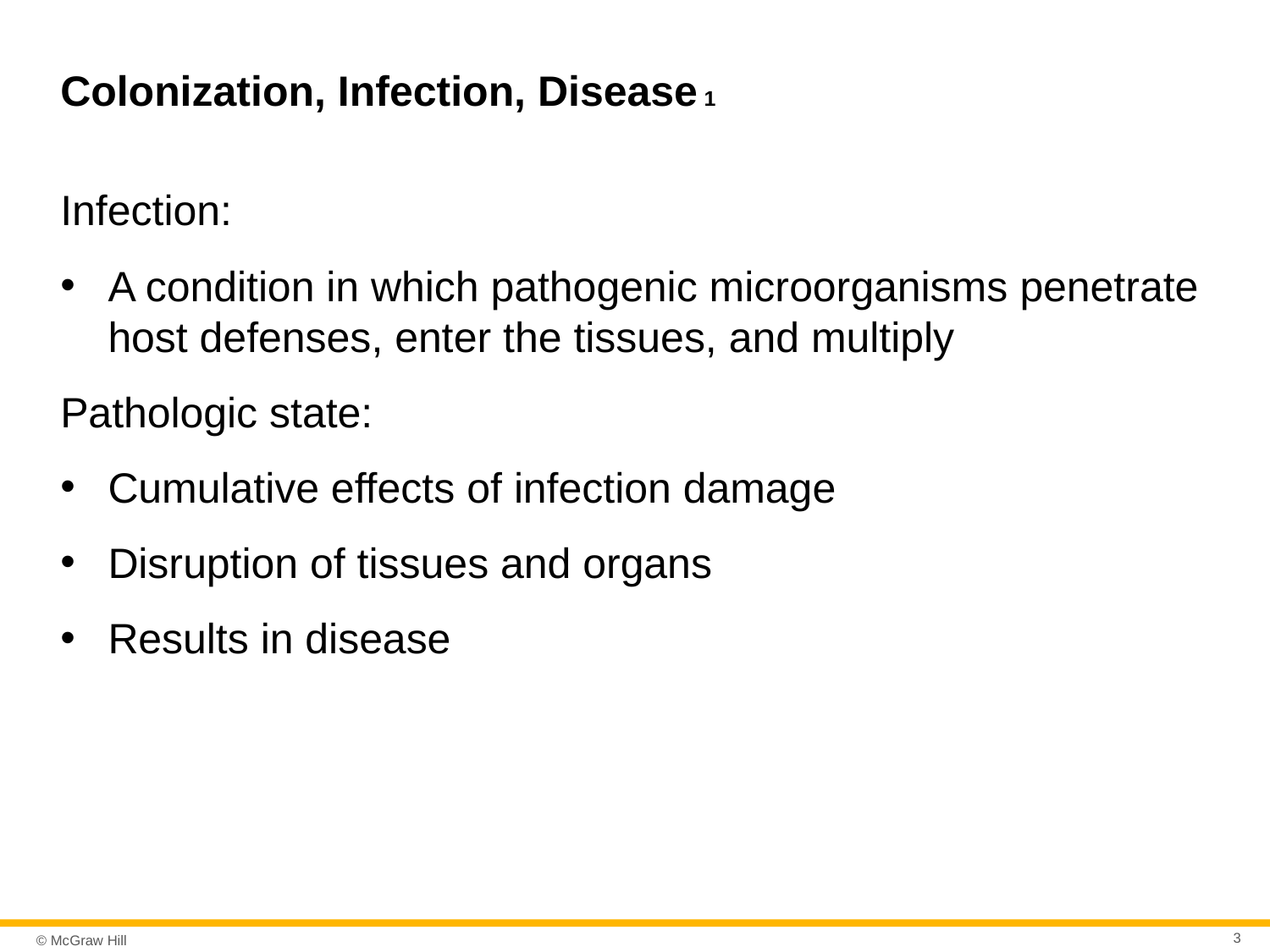

# Colonization, Infection, Disease 1
Infection:
A condition in which pathogenic microorganisms penetrate host defenses, enter the tissues, and multiply
Pathologic state:
Cumulative effects of infection damage
Disruption of tissues and organs
Results in disease